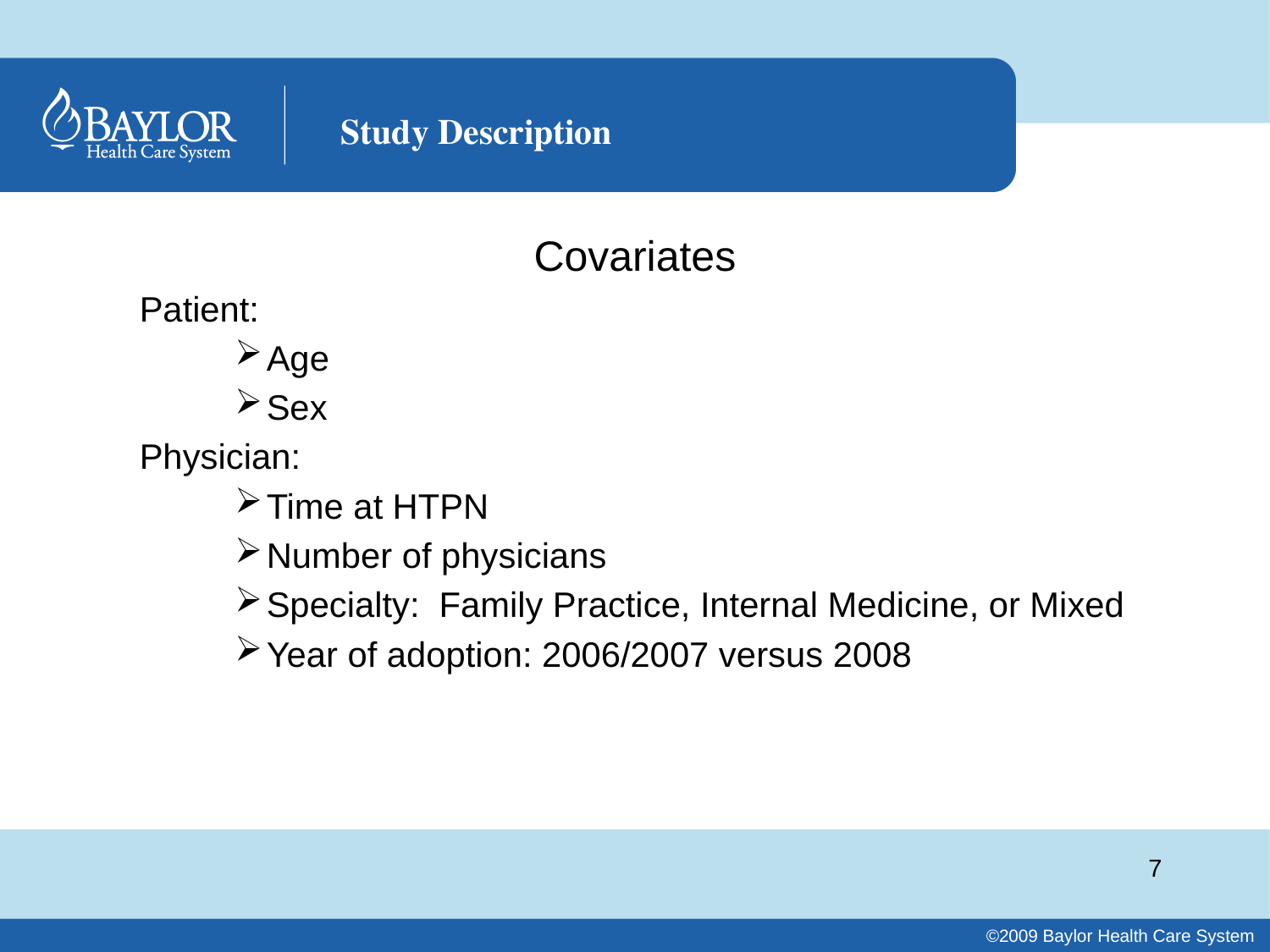

# Study Description
Covariates
Patient:
Age
Sex
Physician:
Time at HTPN
Number of physicians
Specialty:  Family Practice, Internal Medicine, or Mixed
Year of adoption: 2006/2007 versus 2008
7